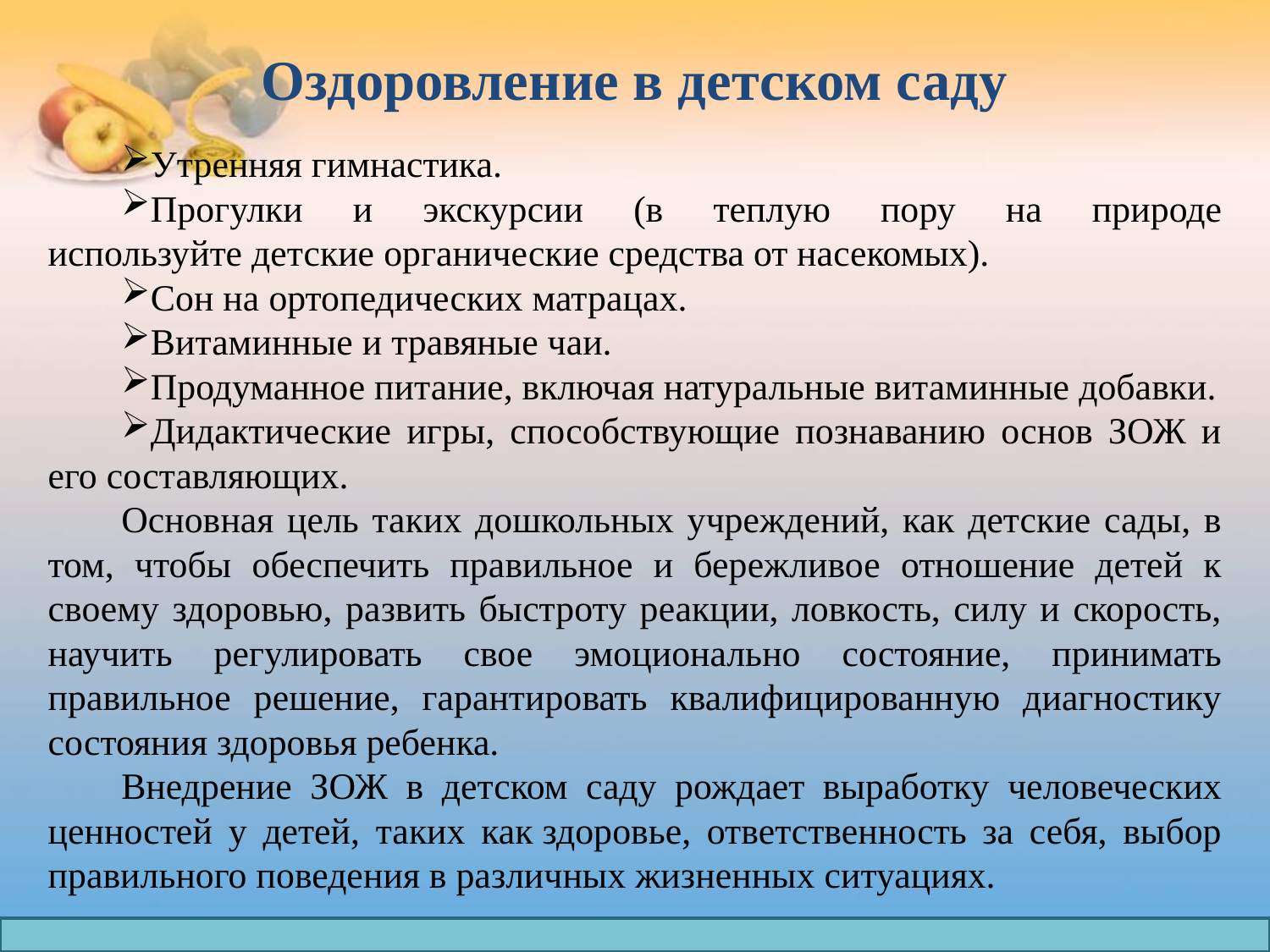

# Оздоровление в детском саду
Утренняя гимнастика.
Прогулки и экскурсии (в теплую пору на природе используйте детские органические средства от насекомых).
Сон на ортопедических матрацах.
Витаминные и травяные чаи.
Продуманное питание, включая натуральные витаминные добавки.
Дидактические игры, способствующие познаванию основ ЗОЖ и его составляющих.
Основная цель таких дошкольных учреждений, как детские сады, в том, чтобы обеспечить правильное и бережливое отношение детей к своему здоровью, развить быстроту реакции, ловкость, силу и скорость, научить регулировать свое эмоционально состояние, принимать правильное решение, гарантировать квалифицированную диагностику состояния здоровья ребенка.
Внедрение ЗОЖ в детском саду рождает выработку человеческих ценностей у детей, таких как здоровье, ответственность за себя, выбор правильного поведения в различных жизненных ситуациях.